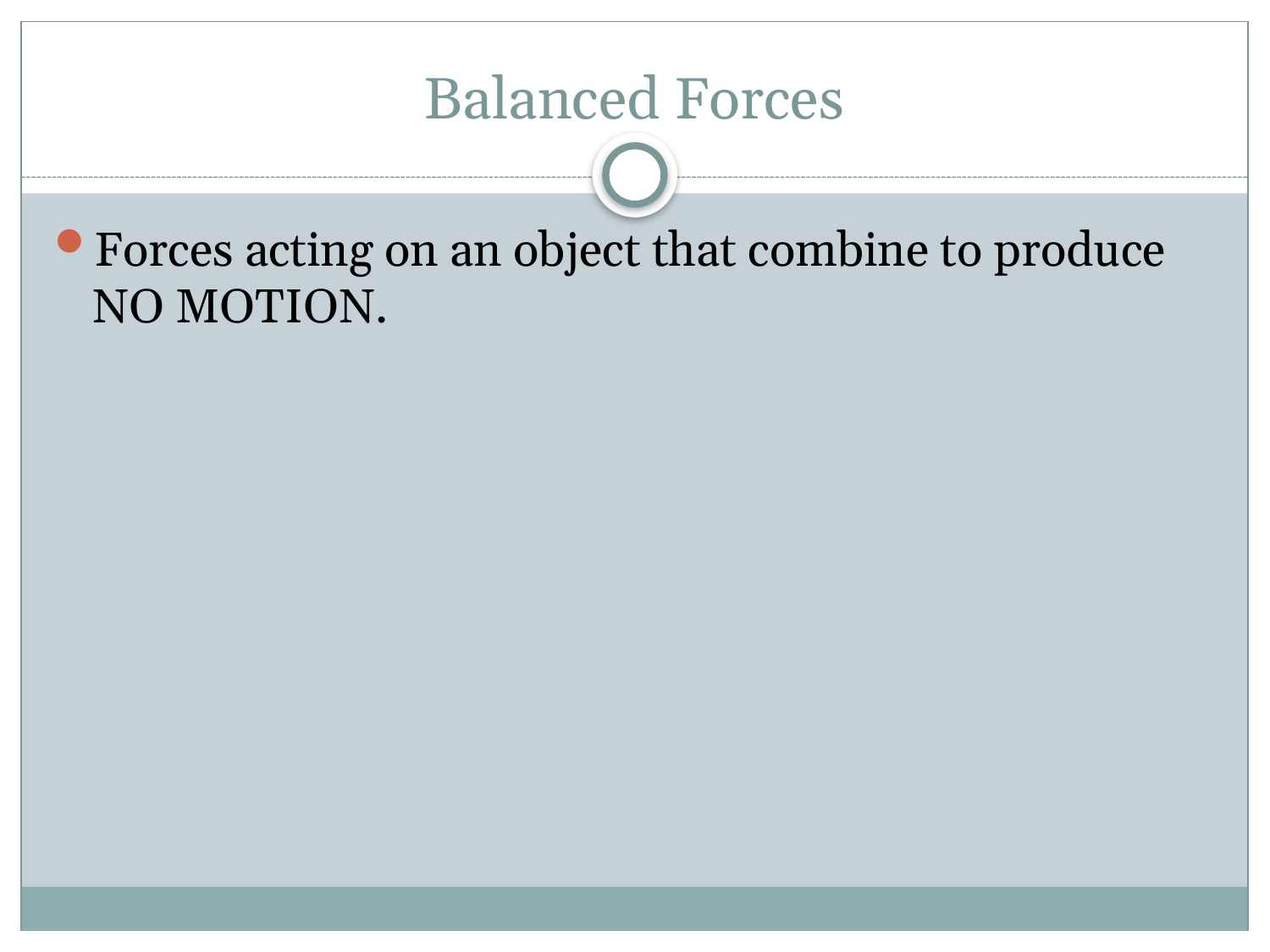

# Balanced Forces
Forces acting on an object that combine to produce NO MOTION.